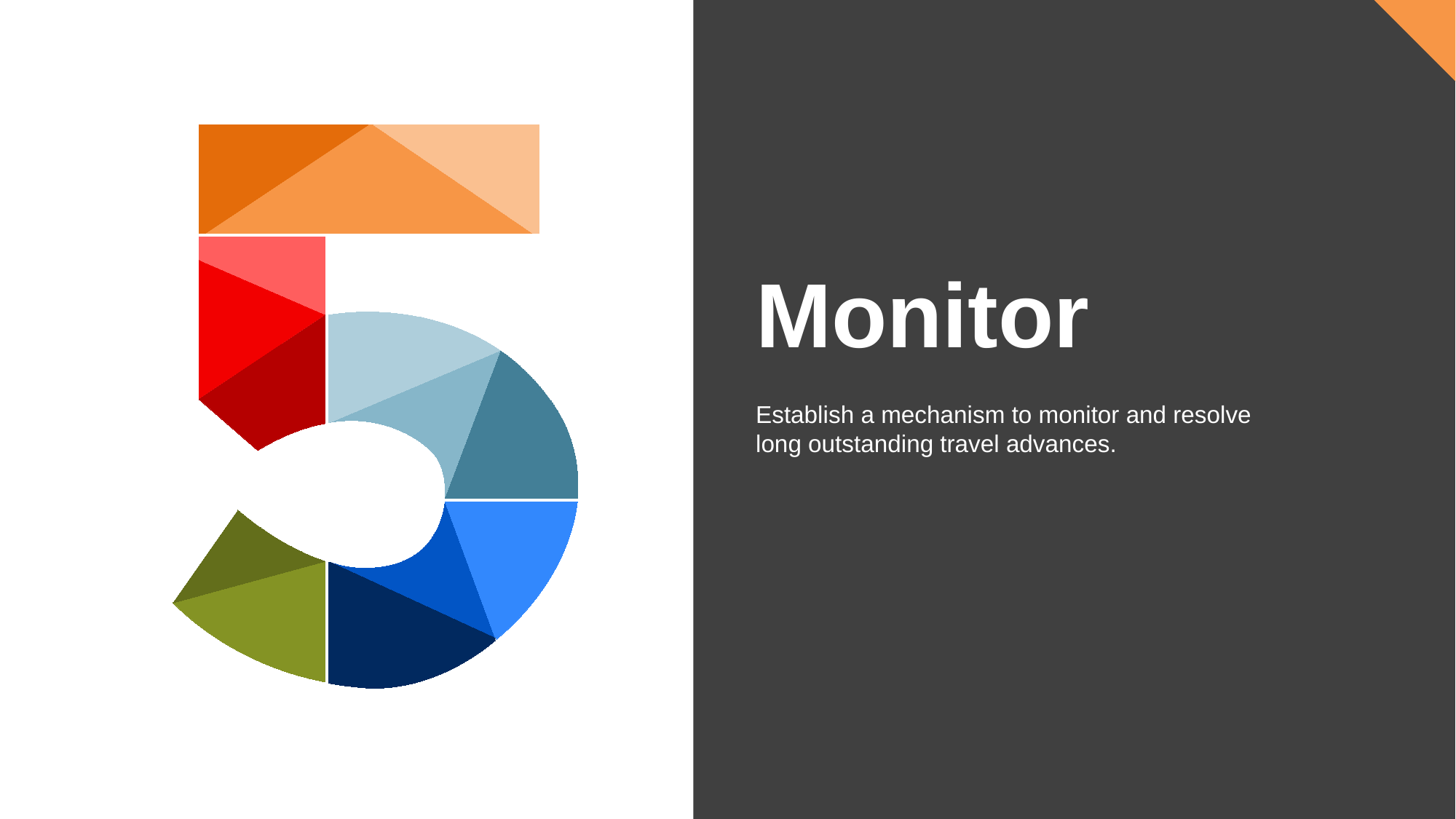

Monitor
Establish a mechanism to monitor and resolve long outstanding travel advances.